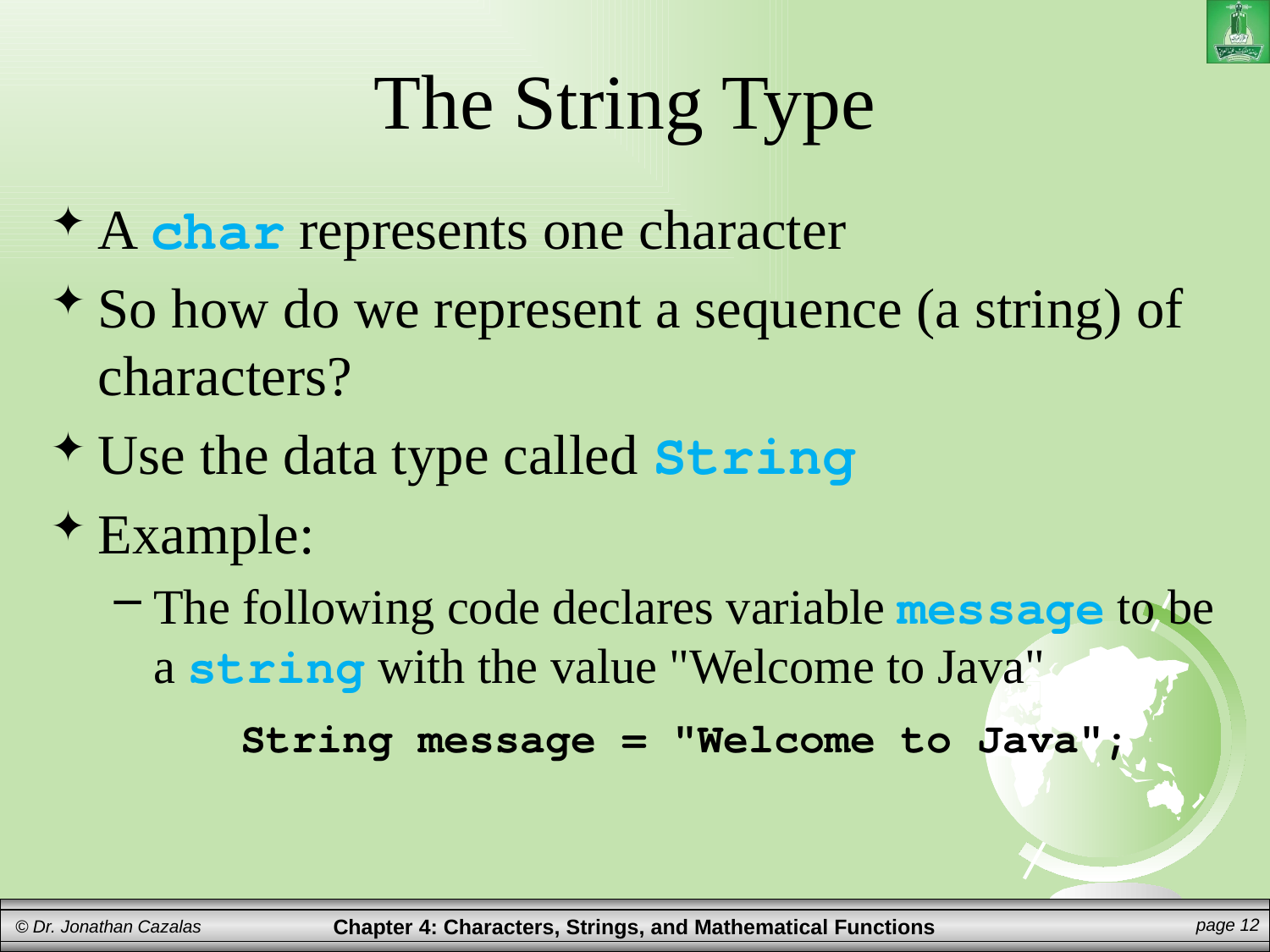

# The String Type
A char represents one character
So how do we represent a sequence (a string) of characters?
Use the data type called String
Example:
The following code declares variable message to be a string with the value "Welcome to Java"
	String message = "Welcome to Java";